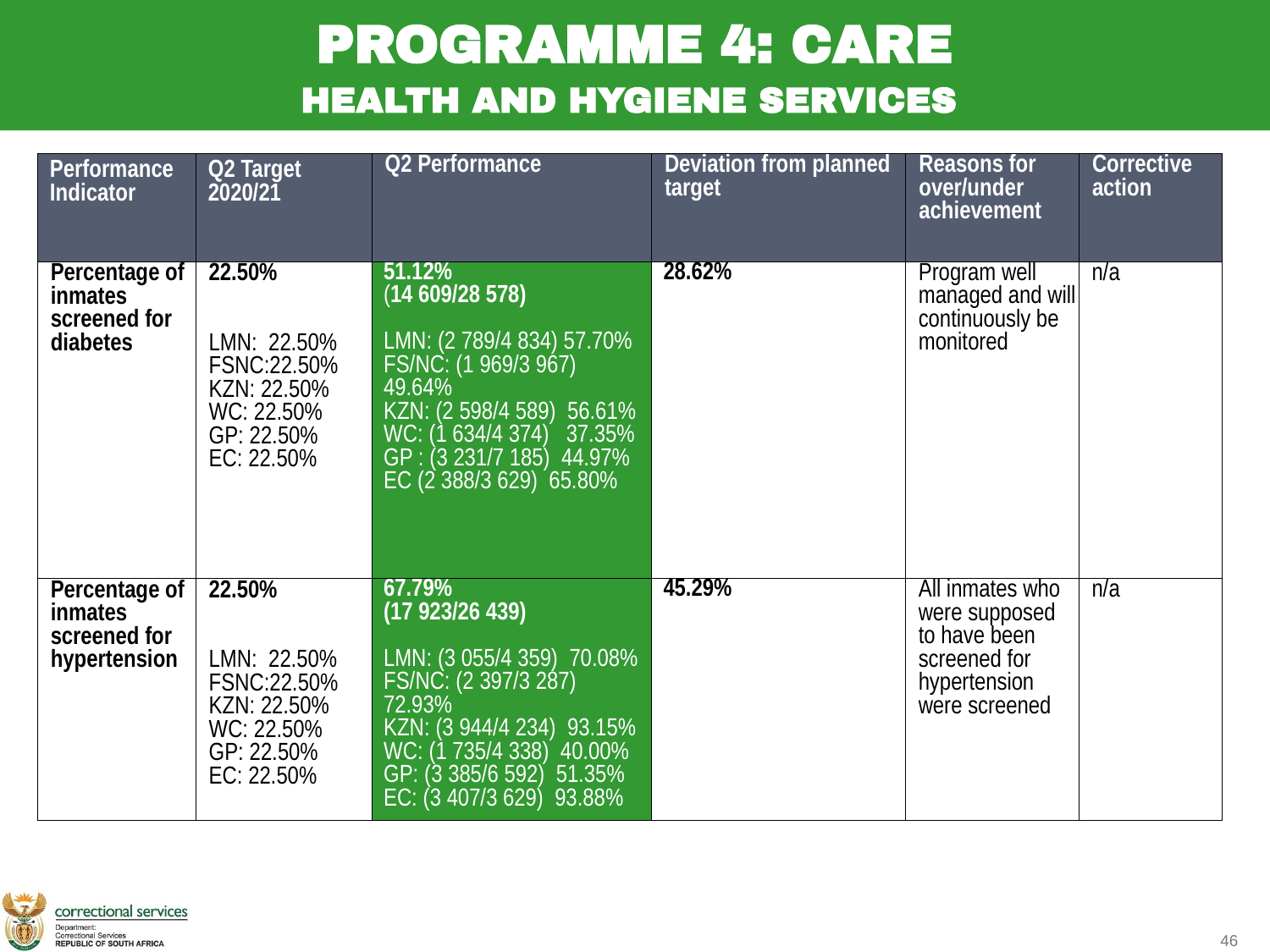

PROGRAMME 4: CARE
HEALTH AND HYGIENE SERVICES
| Performance Indicator | Q2 Target 2020/21 | Q2 Performance | Deviation from planned target | Reasons for over/under achievement | Corrective action |
| --- | --- | --- | --- | --- | --- |
| Percentage of inmates screened for diabetes | 22.50% LMN: 22.50% FSNC:22.50% KZN: 22.50% WC: 22.50% GP: 22.50% EC: 22.50% | 51.12% (14 609/28 578) LMN: (2 789/4 834) 57.70% FS/NC: (1 969/3 967) 49.64% KZN: (2 598/4 589) 56.61% WC: (1 634/4 374) 37.35% GP : (3 231/7 185) 44.97% EC (2 388/3 629) 65.80% | 28.62% | Program well managed and will continuously be monitored | n/a |
| Percentage of inmates screened for hypertension | 22.50% LMN: 22.50% FSNC:22.50% KZN: 22.50% WC: 22.50% GP: 22.50% EC: 22.50% | 67.79% (17 923/26 439) LMN: (3 055/4 359) 70.08% FS/NC: (2 397/3 287) 72.93% KZN: (3 944/4 234) 93.15% WC: (1 735/4 338) 40.00% GP: (3 385/6 592) 51.35% EC: (3 407/3 629) 93.88% | 45.29% | All inmates who were supposed to have been screened for hypertension were screened | n/a |